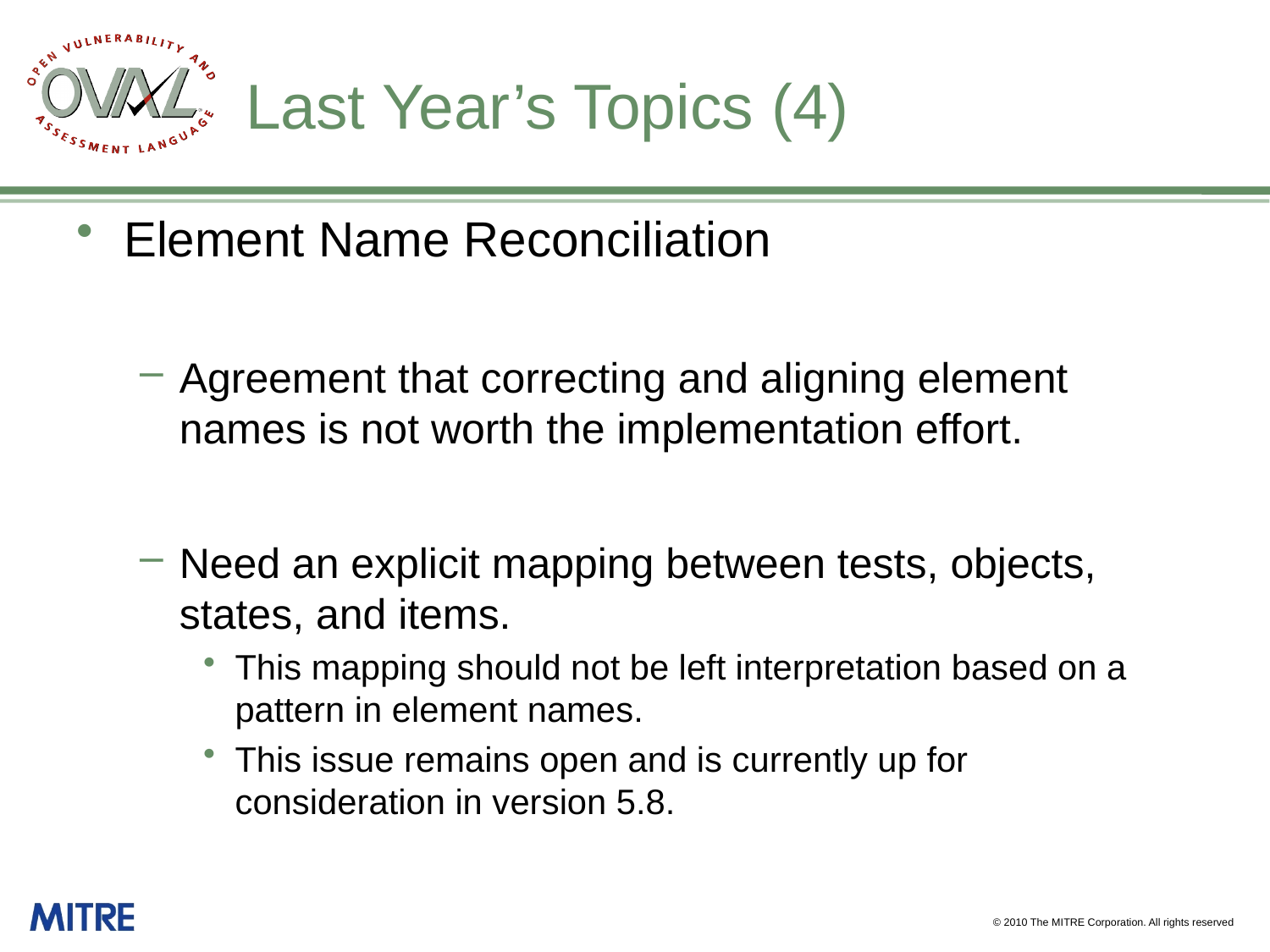

# Last Year’s Topics (4)
Element Name Reconciliation

Agreement that correcting and aligning element names is not worth the implementation effort.

Need an explicit mapping between tests, objects, states, and items.
This mapping should not be left interpretation based on a pattern in element names.
This issue remains open and is currently up for consideration in version 5.8.